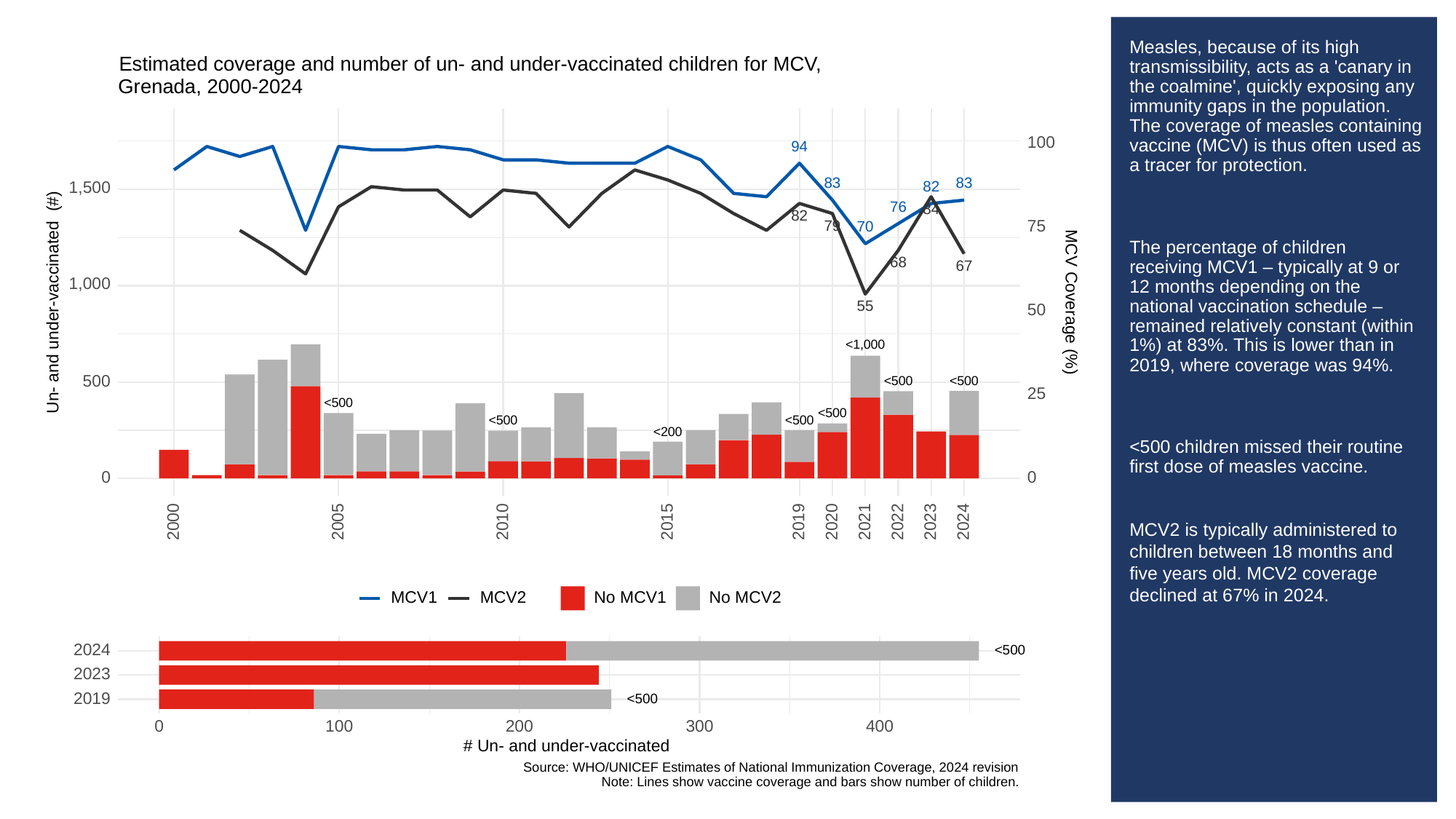

# Measles, because of its high transmissibility, acts as a 'canary in the coalmine', quickly exposing any immunity gaps in the population. The coverage of measles containing vaccine (MCV) is thus often used as a tracer for protection.

The percentage of children receiving MCV1 – typically at 9 or 12 months depending on the national vaccination schedule – remained relatively constant (within 1%) at 83%. This is lower than in 2019, where coverage was 94%.

<500 children missed their routine first dose of measles vaccine.

MCV2 is typically administered to children between 18 months and five years old. MCV2 coverage declined at 67% in 2024.

Estimated coverage and number of un- and under-vaccinated children for MCV,
Grenada, 2000-2024

100

94

83
83
1,500
82

76
84
82
79
75
70

68
67
1,000

Un- and under-vaccinated  (#)
MCV Coverage (%)
55
50

<1,000

500
<500
<500

25

<500

<500

<500
<500

<200

0
0

2023
2000
2005
2010
2015
2019
2020
2021
2022
2024

MCV1
MCV2
No MCV1
No MCV2

2024
<500

2023

2019
<500

300
0
100
200
400
# Un- and under-vaccinated
Source: WHO/UNICEF Estimates of National Immunization Coverage, 2024 revision
Note: Lines show vaccine coverage and bars show number of children.